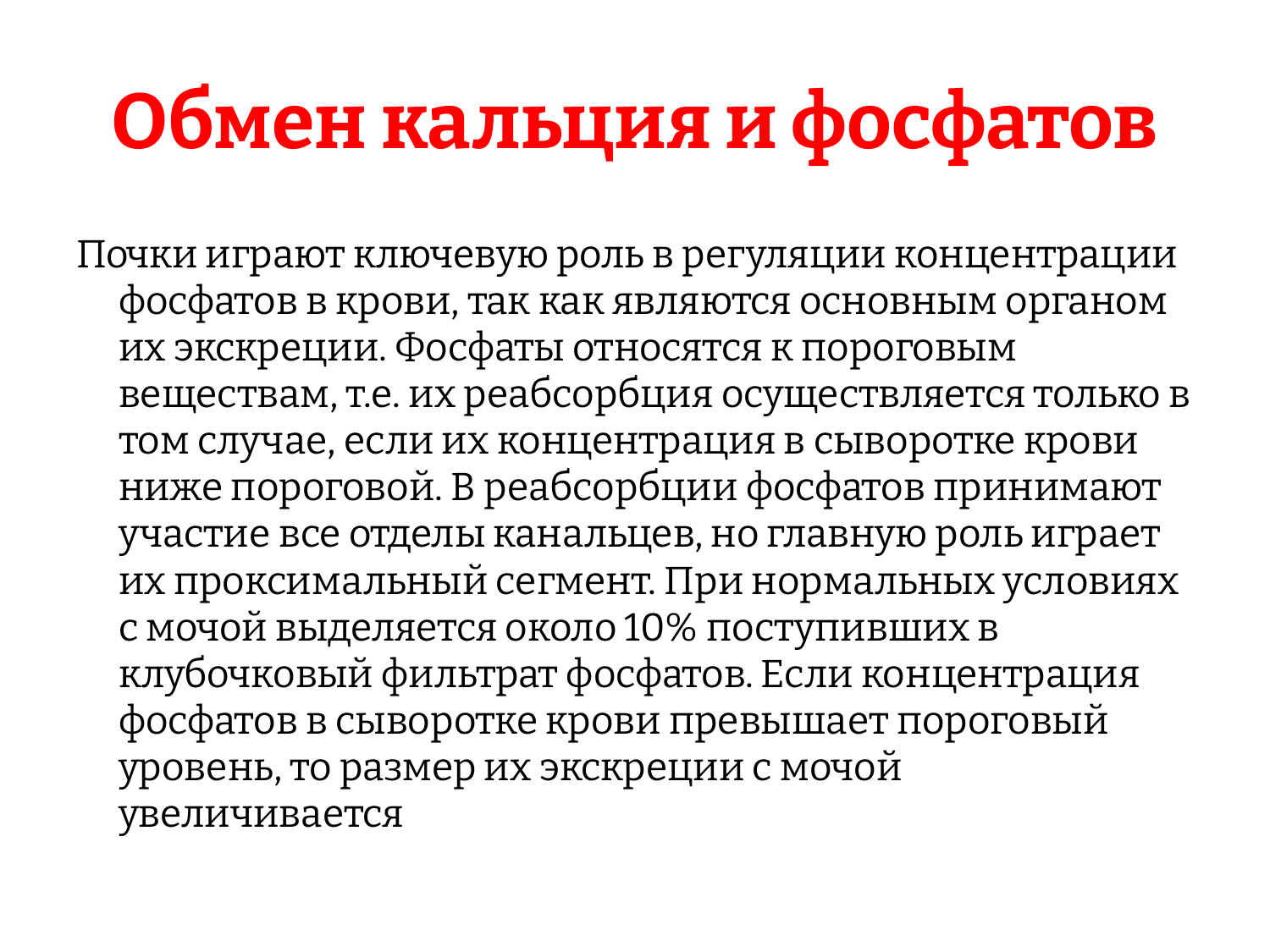

# Обмен кальция и фосфатов
Почки играют ключевую роль в регуляции концентрации фосфатов в крови, так как являются основным органом их экскреции. Фосфаты относятся к пороговым веществам, т.е. их реабсорбция осуществляется только в том случае, если их концентрация в сыворотке крови ниже пороговой. В реабсорбции фосфатов принимают участие все отделы канальцев, но главную роль играет их проксимальный сегмент. При нормальных условиях с мочой выделяется около 10% поступивших в клубочковый фильтрат фосфатов. Если концентрация фосфатов в сыворотке крови превышает пороговый уровень, то размер их экскреции с мочой увеличивается